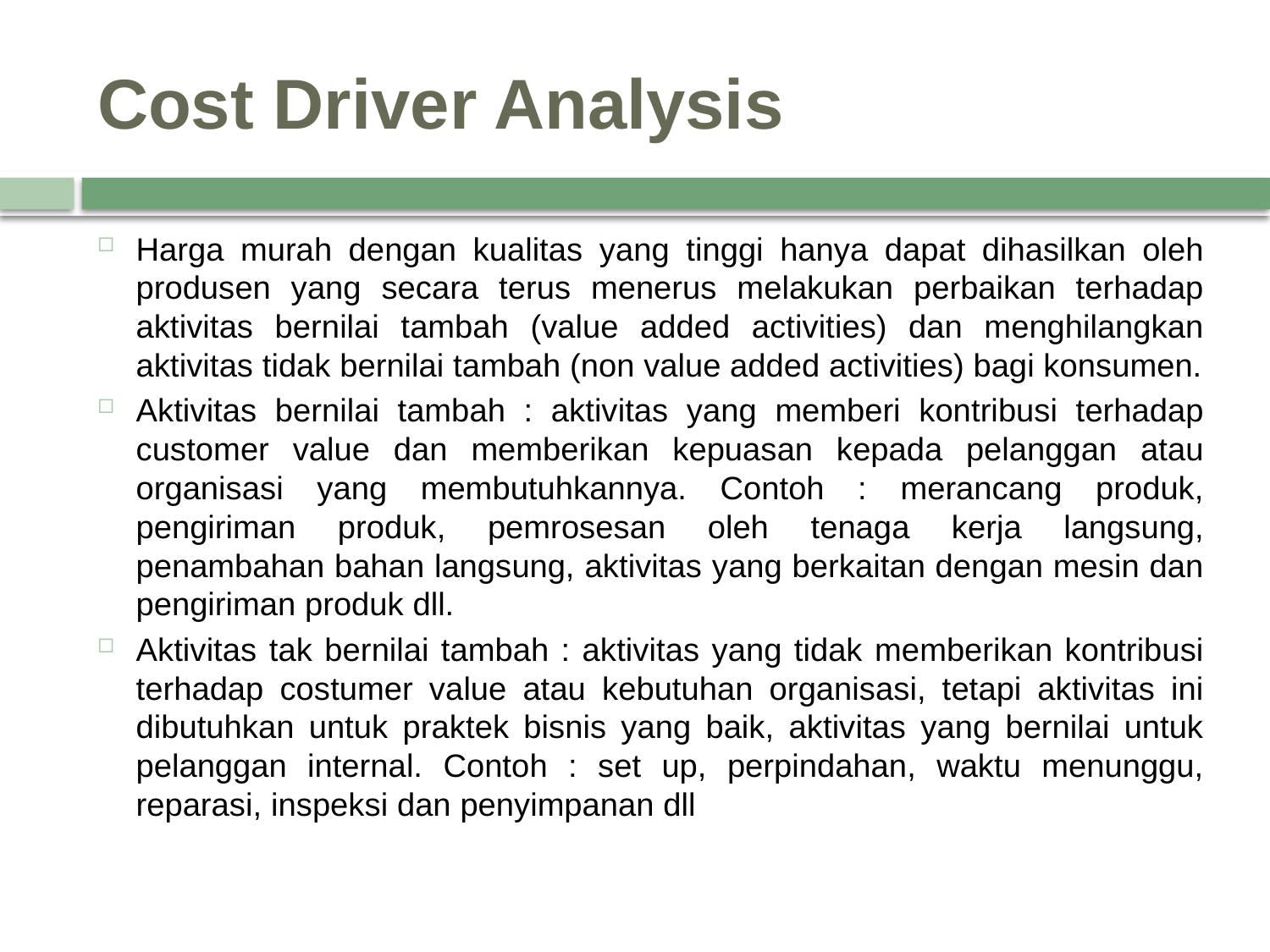

# Cost Driver Analysis
Harga murah dengan kualitas yang tinggi hanya dapat dihasilkan oleh produsen yang secara terus menerus melakukan perbaikan terhadap aktivitas bernilai tambah (value added activities) dan menghilangkan aktivitas tidak bernilai tambah (non value added activities) bagi konsumen.
Aktivitas bernilai tambah : aktivitas yang memberi kontribusi terhadap customer value dan memberikan kepuasan kepada pelanggan atau organisasi yang membutuhkannya. Contoh : merancang produk, pengiriman produk, pemrosesan oleh tenaga kerja langsung, penambahan bahan langsung, aktivitas yang berkaitan dengan mesin dan pengiriman produk dll.
Aktivitas tak bernilai tambah : aktivitas yang tidak memberikan kontribusi terhadap costumer value atau kebutuhan organisasi, tetapi aktivitas ini dibutuhkan untuk praktek bisnis yang baik, aktivitas yang bernilai untuk pelanggan internal. Contoh : set up, perpindahan, waktu menunggu, reparasi, inspeksi dan penyimpanan dll